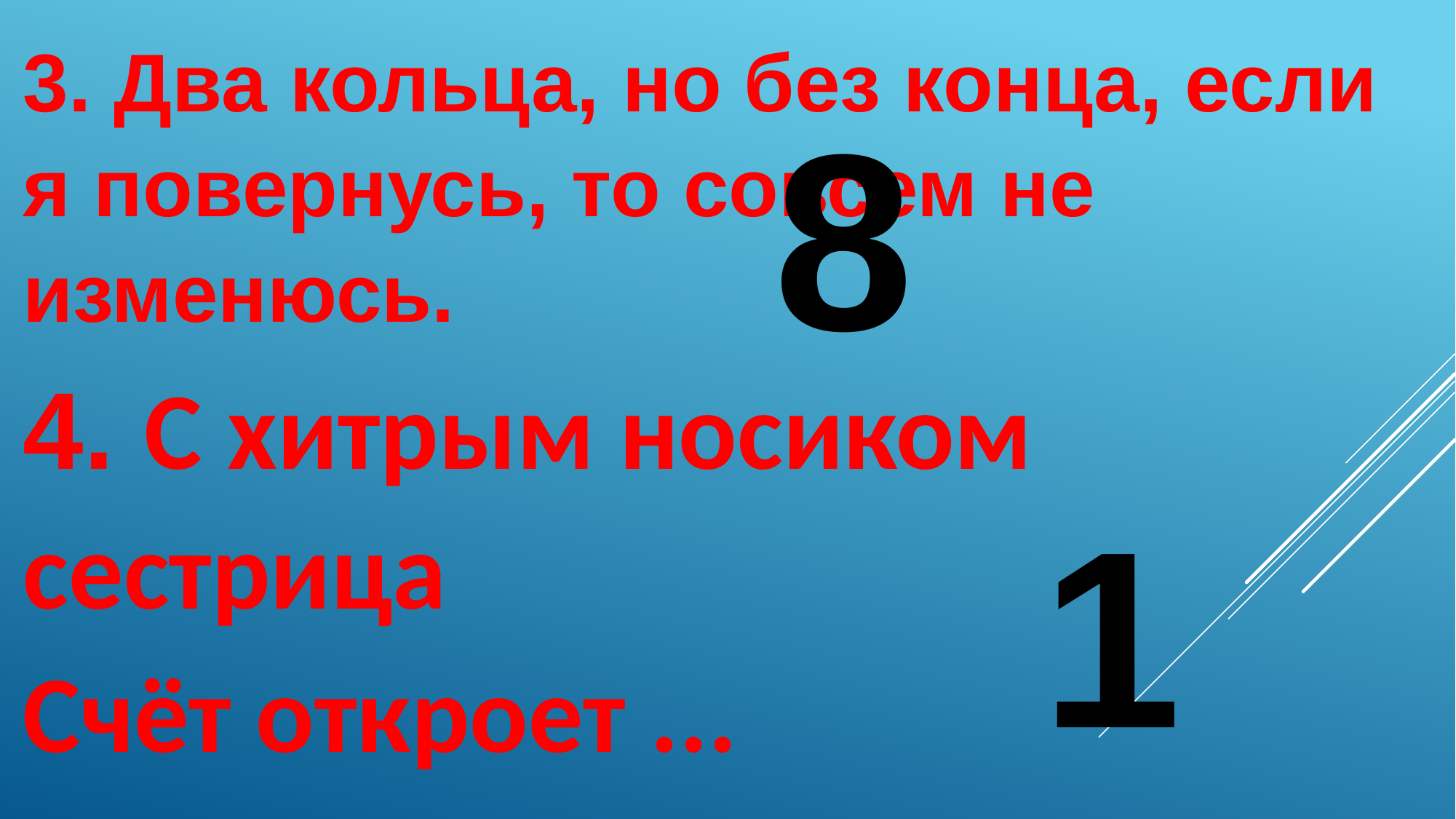

3. Два кольца, но без конца, если я повернусь, то совсем не изменюсь.
4. С хитрым носиком сестрица
Счёт откроет ...
8
1